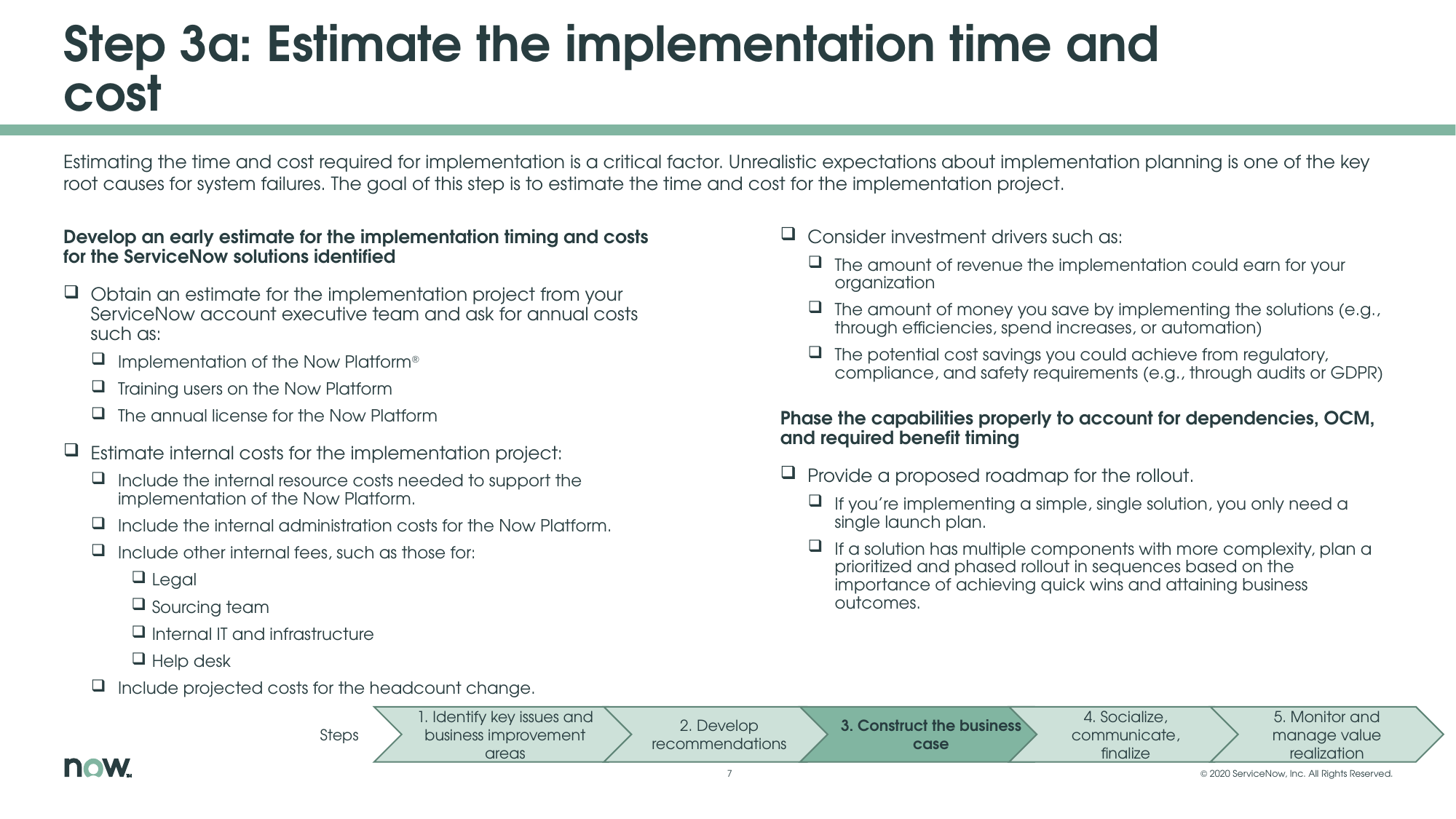

# Step 3a: Estimate the implementation time and cost

Estimating the time and cost required for implementation is a critical factor. Unrealistic expectations about implementation planning is one of the key root causes for system failures. The goal of this step is to estimate the time and cost for the implementation project.
Consider investment drivers such as:
The amount of revenue the implementation could earn for your organization
The amount of money you save by implementing the solutions (e.g., through efficiencies, spend increases, or automation)
The potential cost savings you could achieve from regulatory, compliance, and safety requirements (e.g., through audits or GDPR)
Develop an early estimate for the implementation timing and costs for the ServiceNow solutions identified
Obtain an estimate for the implementation project from your ServiceNow account executive team and ask for annual costs such as:
Implementation of the Now Platform®
Training users on the Now Platform
The annual license for the Now Platform
Estimate internal costs for the implementation project:
Include the internal resource costs needed to support the implementation of the Now Platform.
Include the internal administration costs for the Now Platform.
Include other internal fees, such as those for:
Legal
Sourcing team
Internal IT and infrastructure
Help desk
Include projected costs for the headcount change.

Phase the capabilities properly to account for dependencies, OCM, and required benefit timing
Provide a proposed roadmap for the rollout.
If you’re implementing a simple, single solution, you only need a single launch plan.
If a solution has multiple components with more complexity, plan a prioritized and phased rollout in sequences based on the importance of achieving quick wins and attaining business outcomes.

Steps
1. Identify key issues and business improvement areas
2. Develop recommendations
3. Construct the business case
4. Socialize, communicate, finalize
5. Monitor and manage value realization